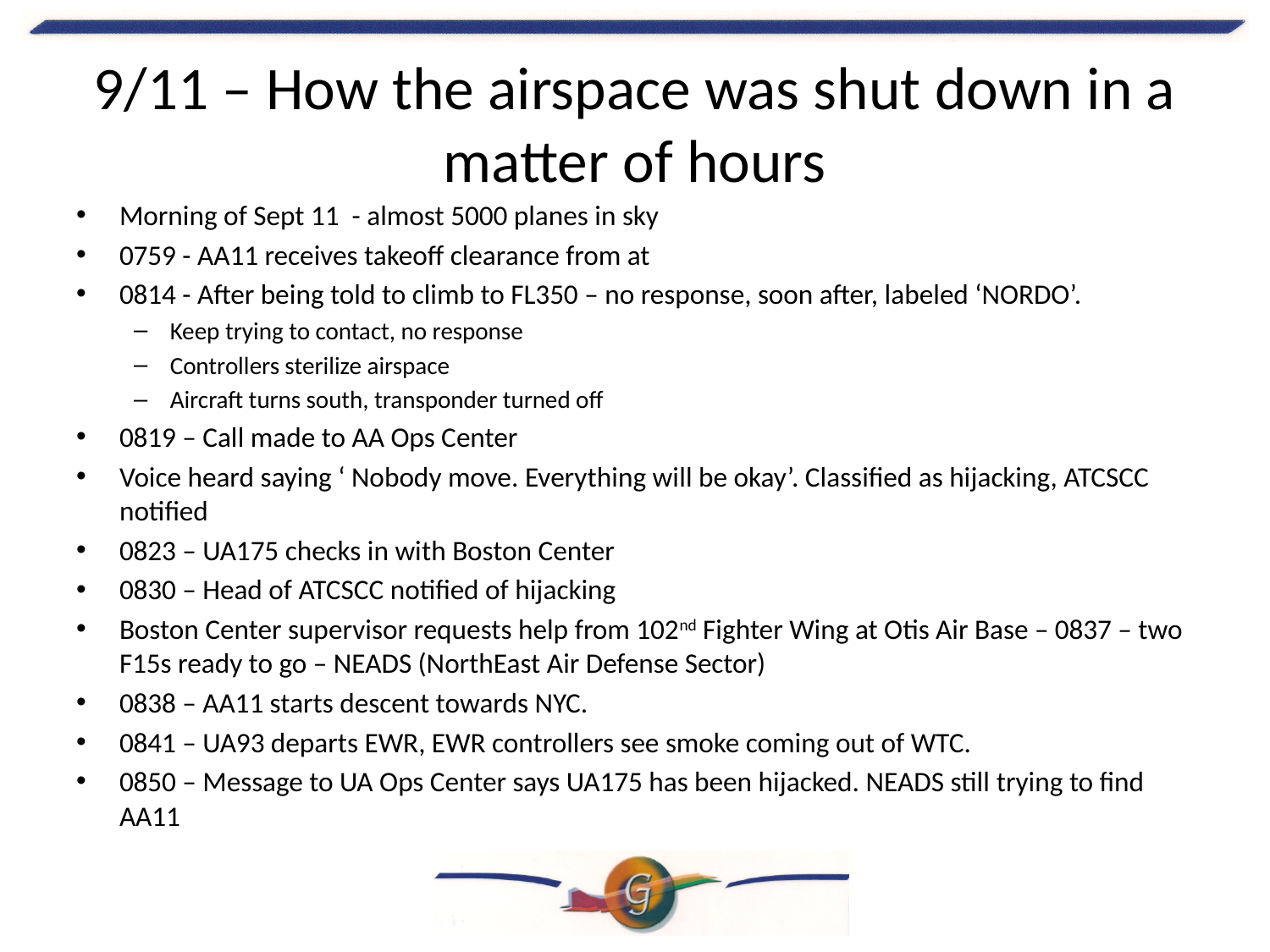

# 9/11 – How the airspace was shut down in a matter of hours
Morning of Sept 11  - almost 5000 planes in sky
0759 - AA11 receives takeoff clearance from at
0814 - After being told to climb to FL350 – no response, soon after, labeled ‘NORDO’.
Keep trying to contact, no response
Controllers sterilize airspace
Aircraft turns south, transponder turned off
0819 – Call made to AA Ops Center
Voice heard saying ‘ Nobody move. Everything will be okay’. Classified as hijacking, ATCSCC notified
0823 – UA175 checks in with Boston Center
0830 – Head of ATCSCC notified of hijacking
Boston Center supervisor requests help from 102nd Fighter Wing at Otis Air Base – 0837 – two F15s ready to go – NEADS (NorthEast Air Defense Sector)
0838 – AA11 starts descent towards NYC.
0841 – UA93 departs EWR, EWR controllers see smoke coming out of WTC.
0850 – Message to UA Ops Center says UA175 has been hijacked. NEADS still trying to find AA11